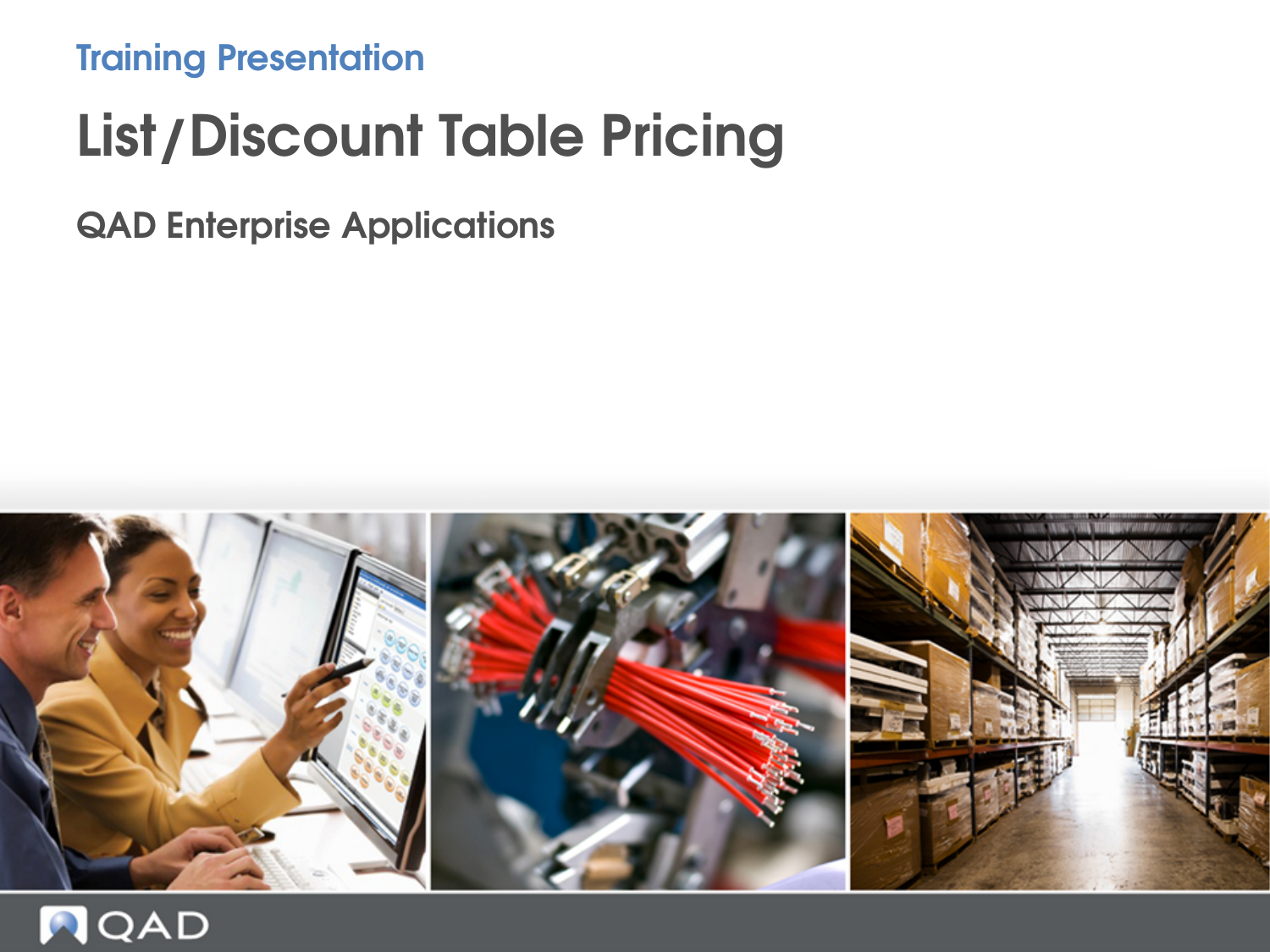

Training Presentation
# List/Discount Table Pricing
QAD Enterprise Applications